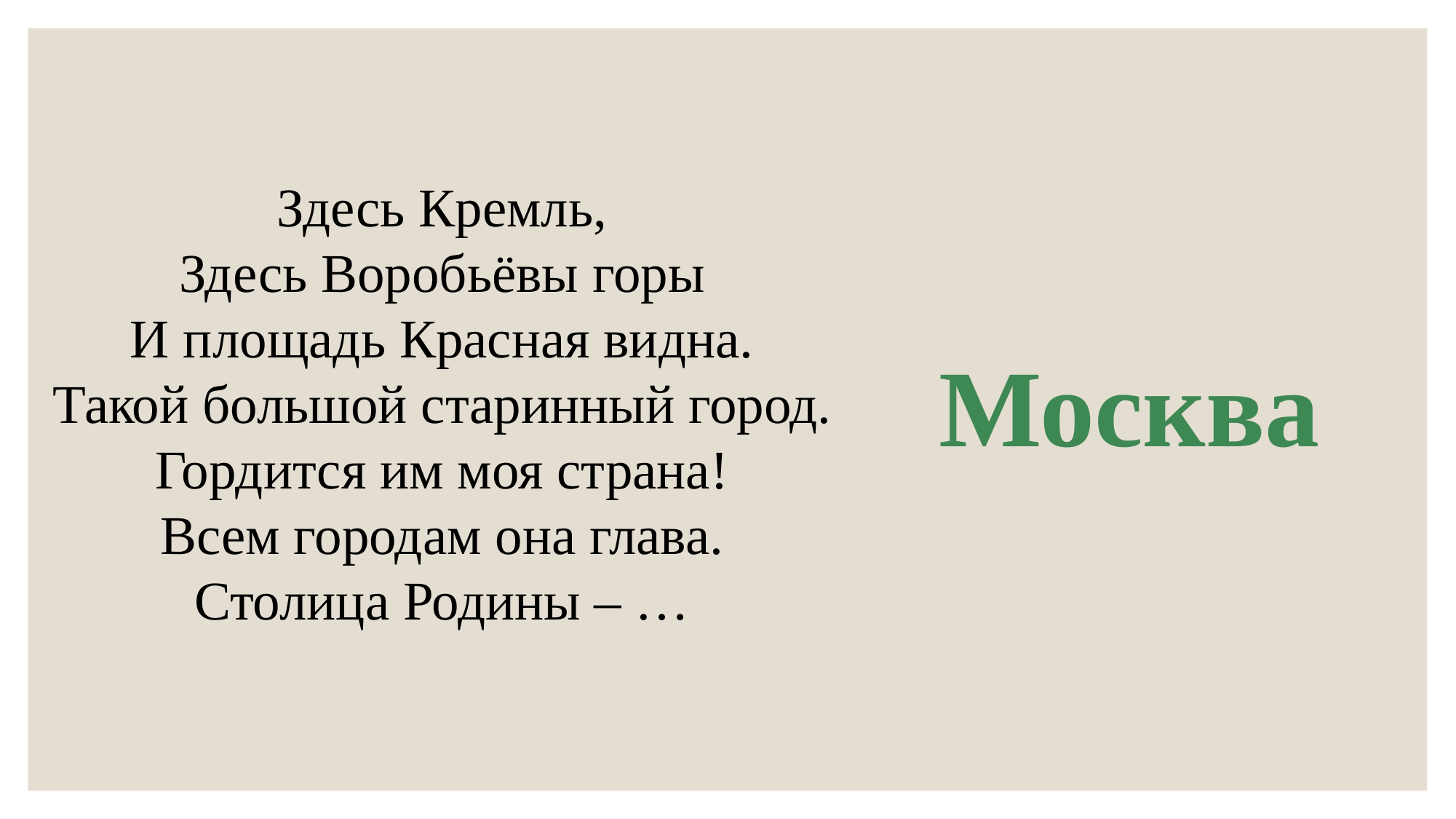

Здесь Кремль,
Здесь Воробьёвы горы
И площадь Красная видна.
Такой большой старинный город.
Гордится им моя страна!
Всем городам она глава.
Столица Родины – …
Москва